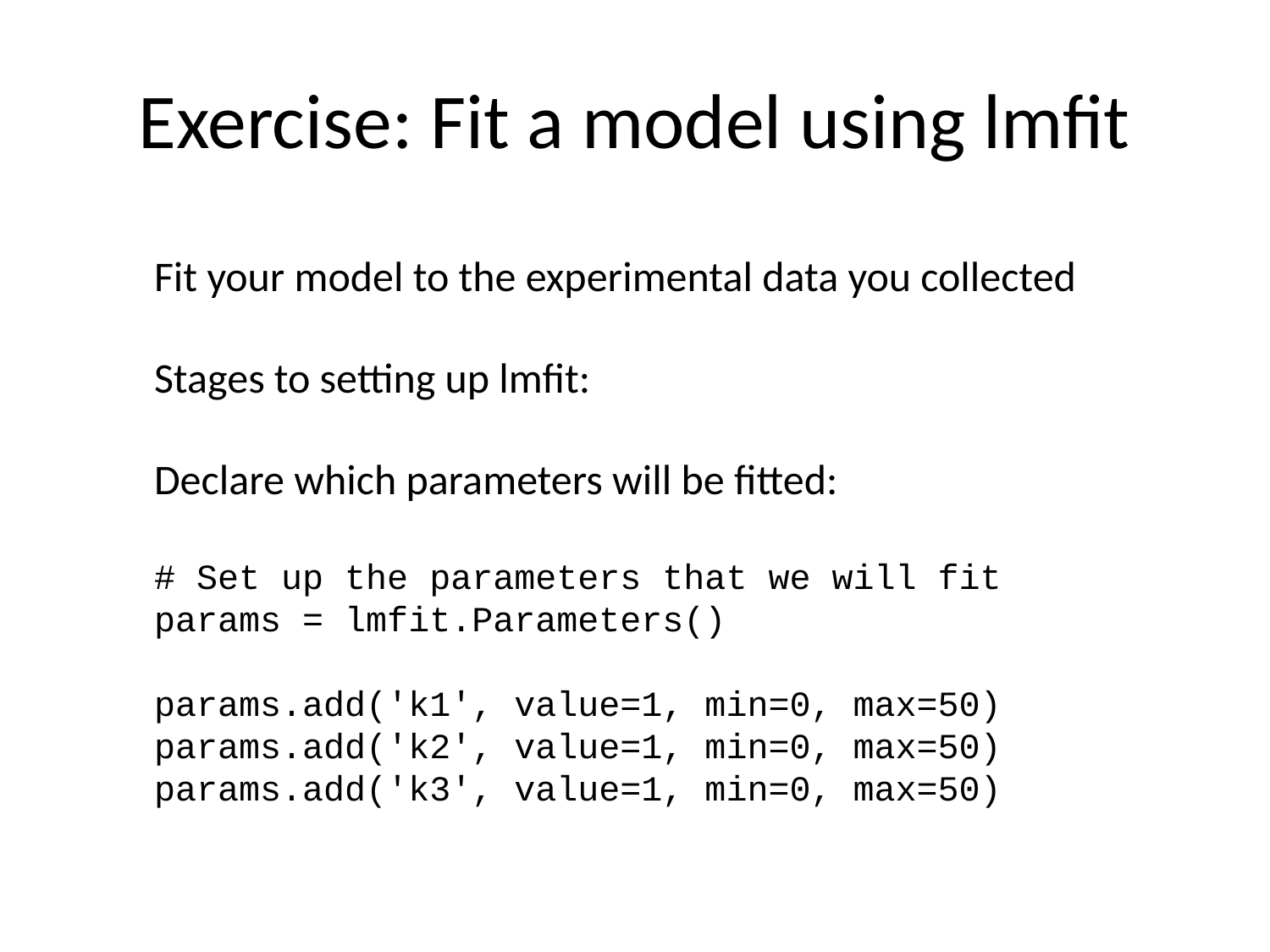

# Exercise: Fit a model using lmfit
Fit your model to the experimental data you collected

Stages to setting up lmfit:

Declare which parameters will be fitted:

# Set up the parameters that we will fit
params = lmfit.Parameters()

params.add('k1', value=1, min=0, max=50)
params.add('k2', value=1, min=0, max=50)
params.add('k3', value=1, min=0, max=50)